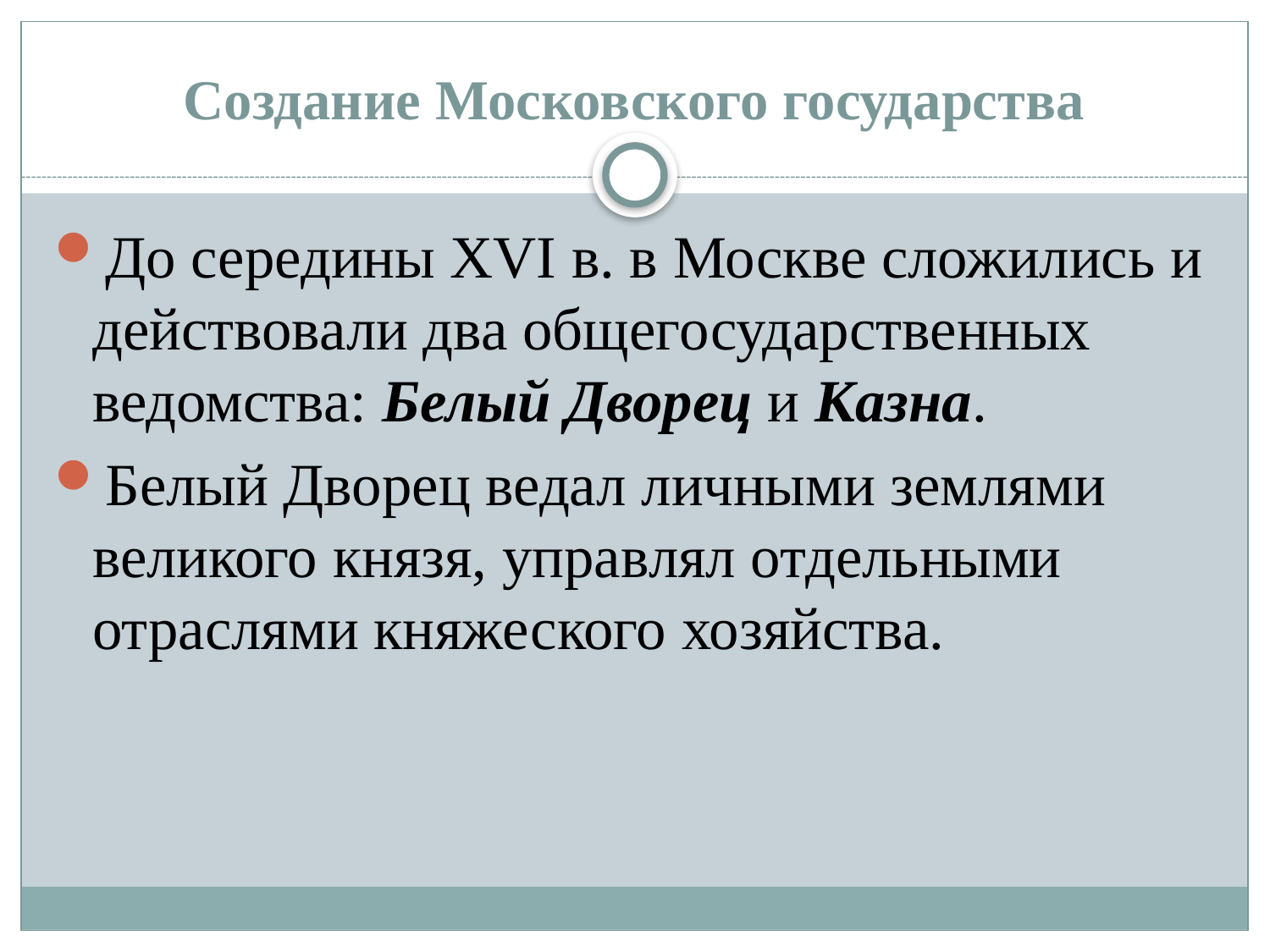

# Создание Московского государства
До середины XVI в. в Москве сложились и действовали два общегосударственных ведомства: Белый Дворец и Казна.
Белый Дворец ведал личными землями великого князя, управлял отдельными отраслями княжеского хозяйства.